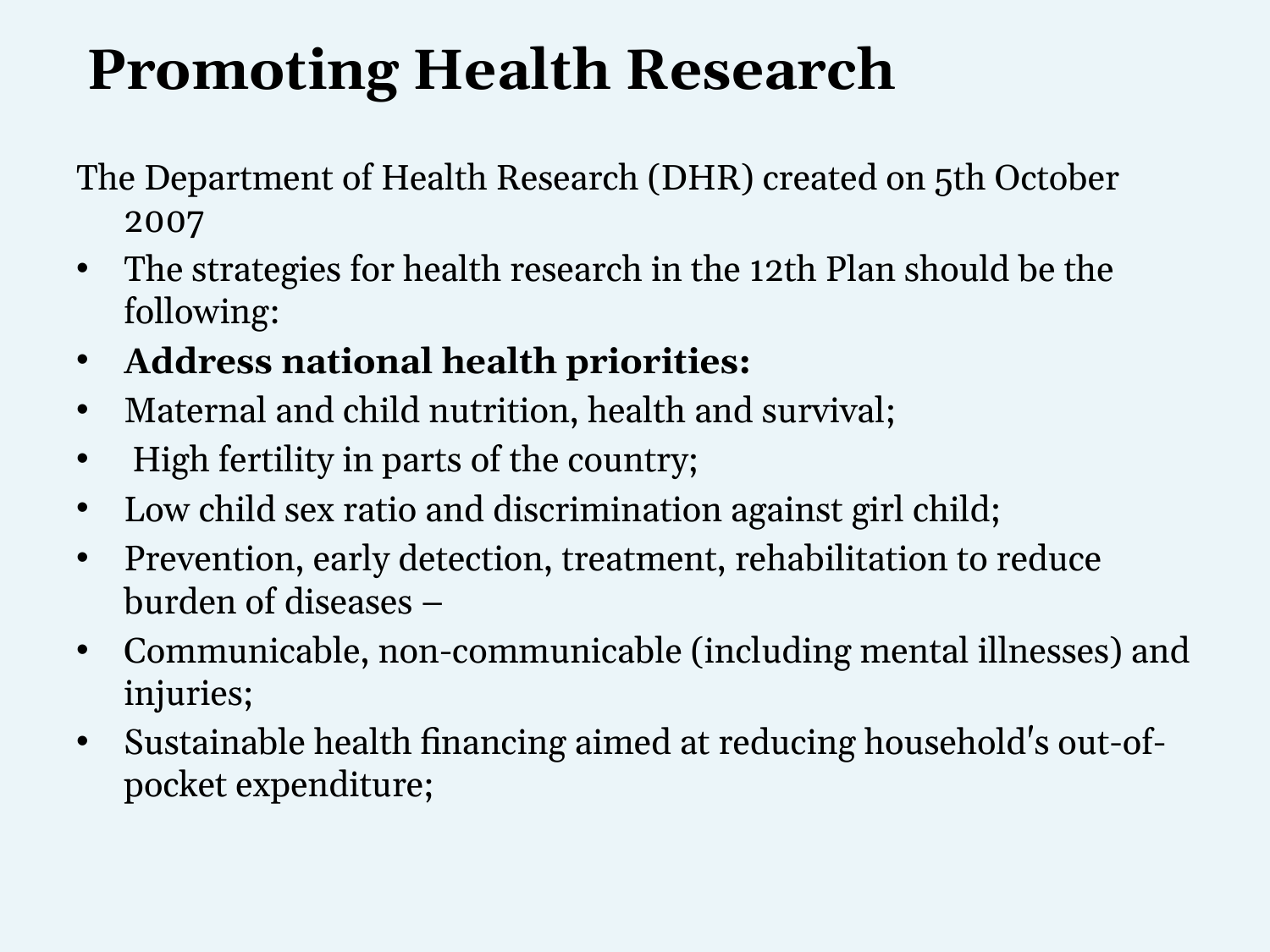

# Promoting Health Research
The Department of Health Research (DHR) created on 5th October 2007
The strategies for health research in the 12th Plan should be the following:
Address national health priorities:
Maternal and child nutrition, health and survival;
 High fertility in parts of the country;
Low child sex ratio and discrimination against girl child;
Prevention, early detection, treatment, rehabilitation to reduce burden of diseases –
Communicable, non-communicable (including mental illnesses) and injuries;
Sustainable health financing aimed at reducing household's out-of-pocket expenditure;